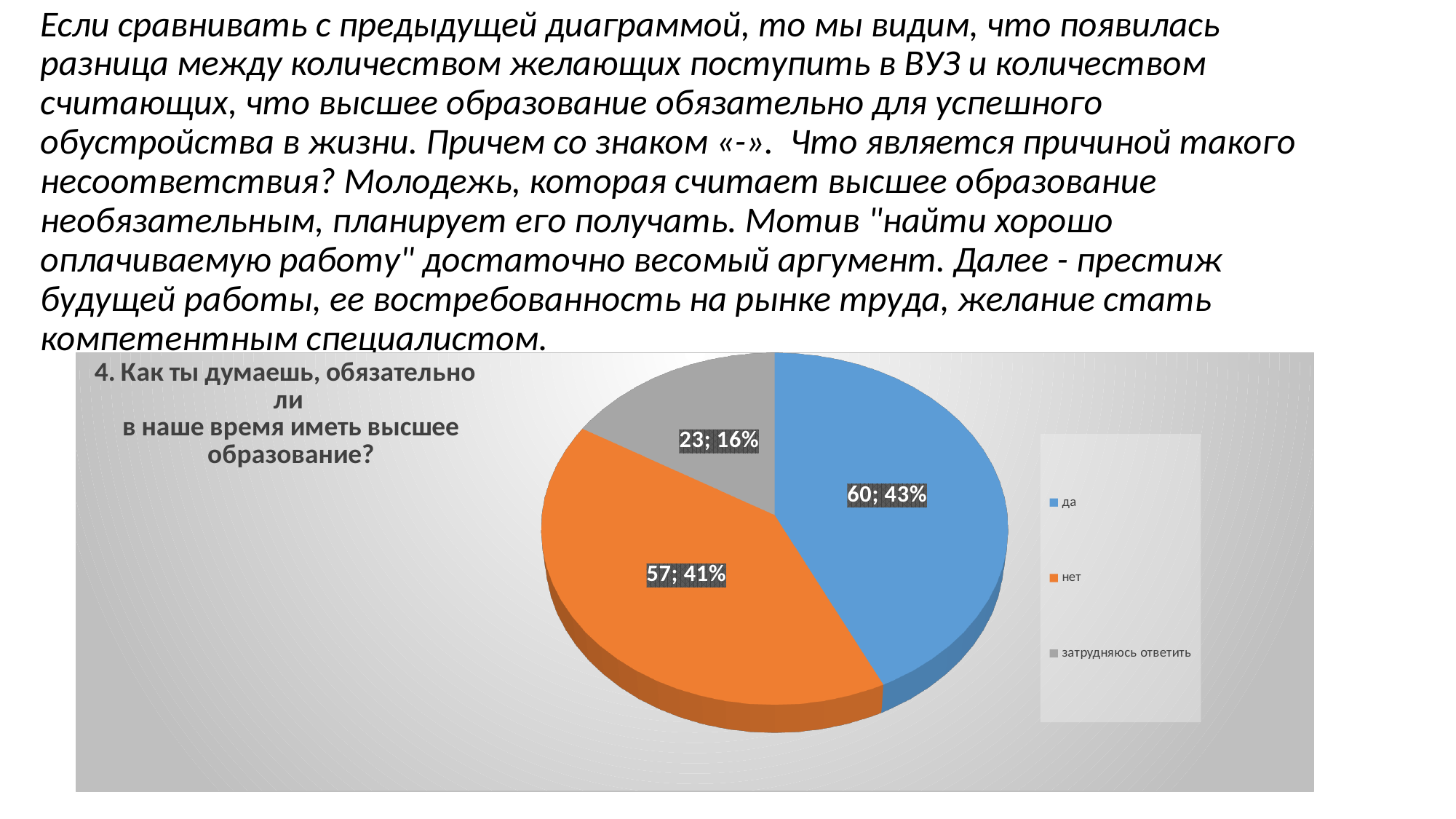

# Если сравнивать с предыдущей диаграммой, то мы видим, что появилась разница между количеством желающих поступить в ВУЗ и количеством считающих, что высшее образование обязательно для успешного обустройства в жизни. Причем со знаком «-».  Что является причиной такого несоответствия? Молодежь, которая считает высшее образование необязательным, планирует его получать. Мотив "найти хорошо оплачиваемую работу" достаточно весомый аргумент. Далее - престиж будущей работы, ее востребованность на рынке труда, желание стать компетентным специалистом.

[unsupported chart]